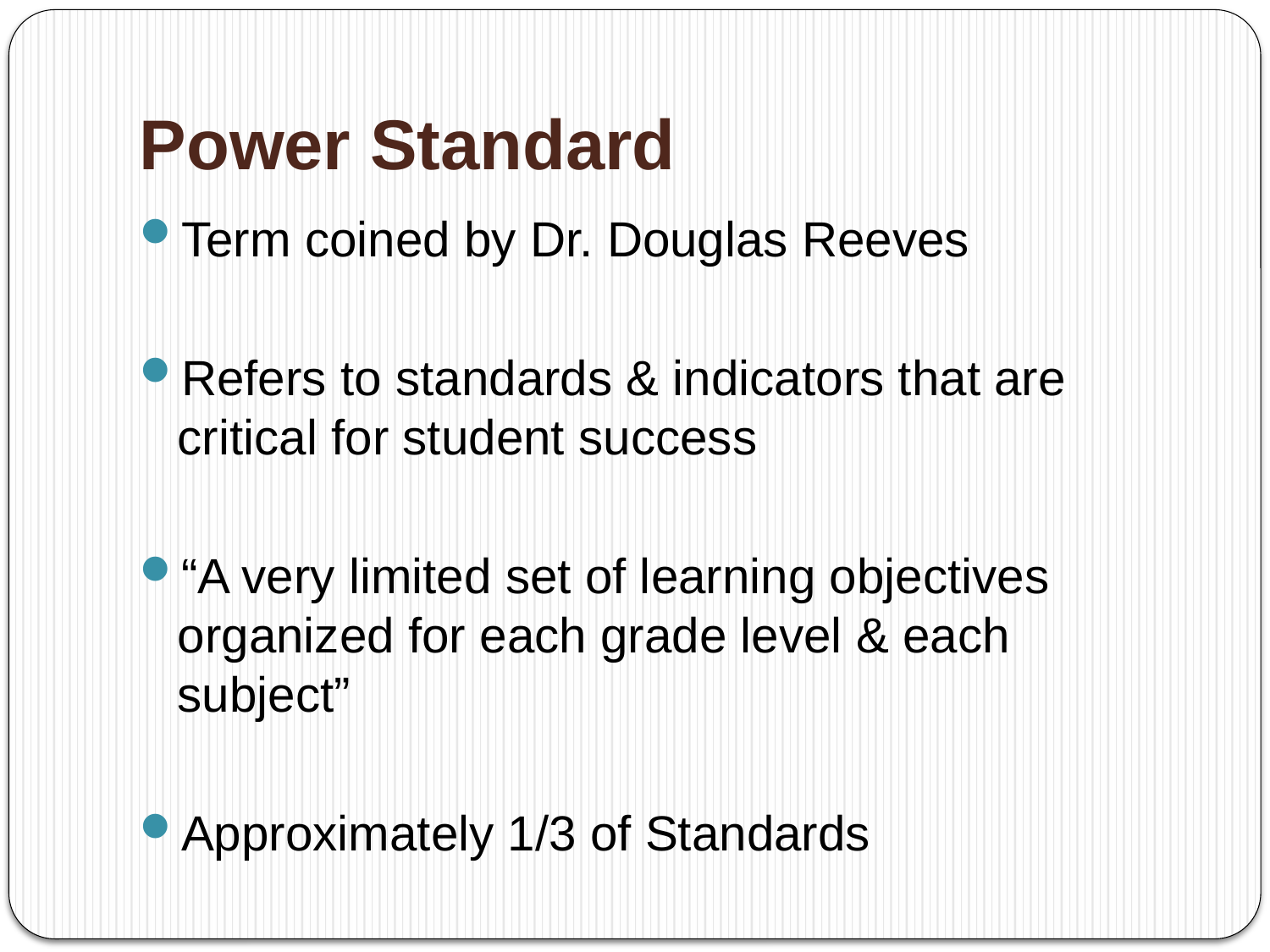

# Power Standard
Term coined by Dr. Douglas Reeves

Refers to standards & indicators that are critical for student success

“A very limited set of learning objectives organized for each grade level & each subject”

Approximately 1/3 of Standards